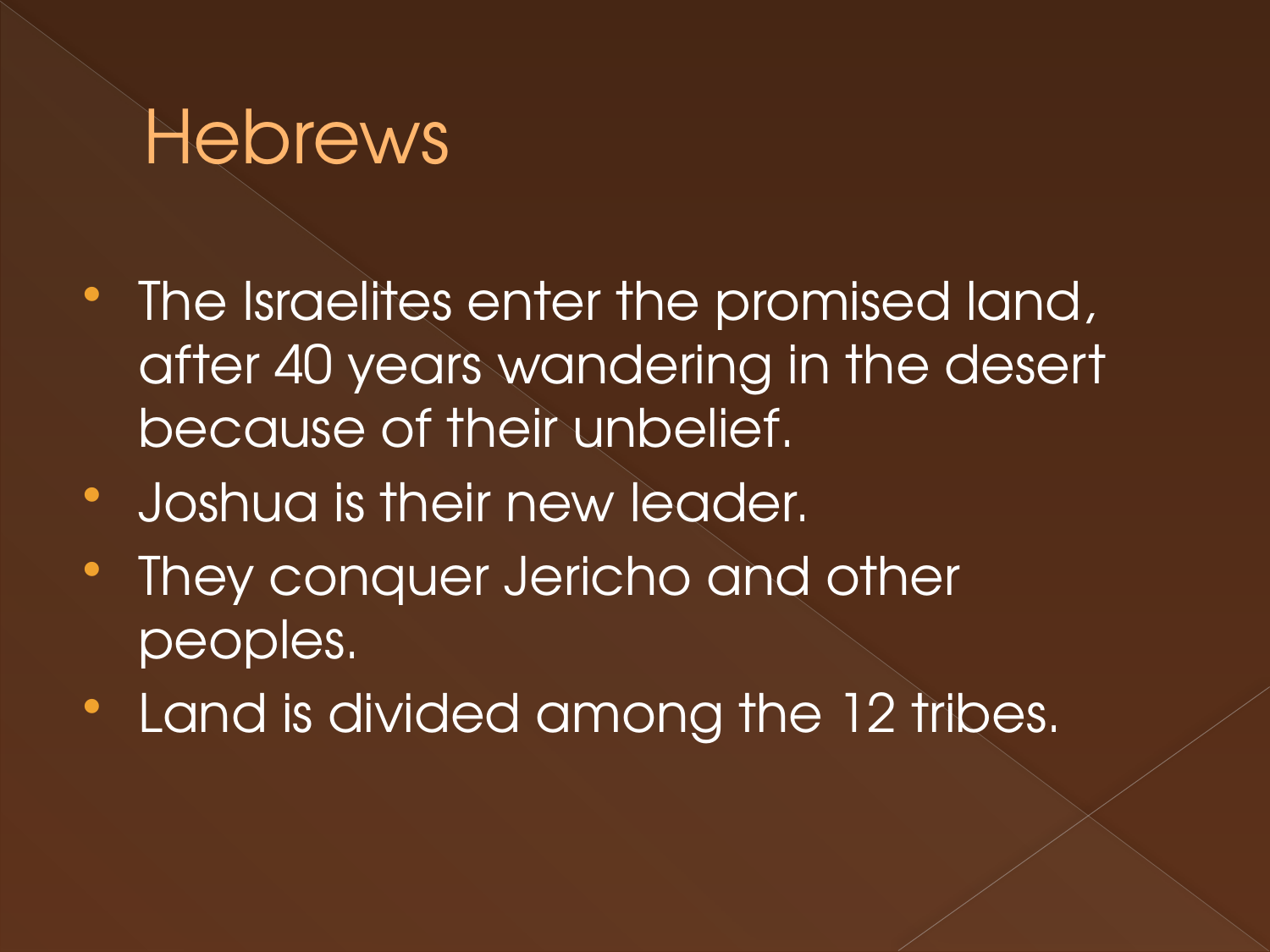

# Hebrews
The Israelites enter the promised land, after 40 years wandering in the desert because of their unbelief.
Joshua is their new leader.
They conquer Jericho and other peoples.
Land is divided among the 12 tribes.